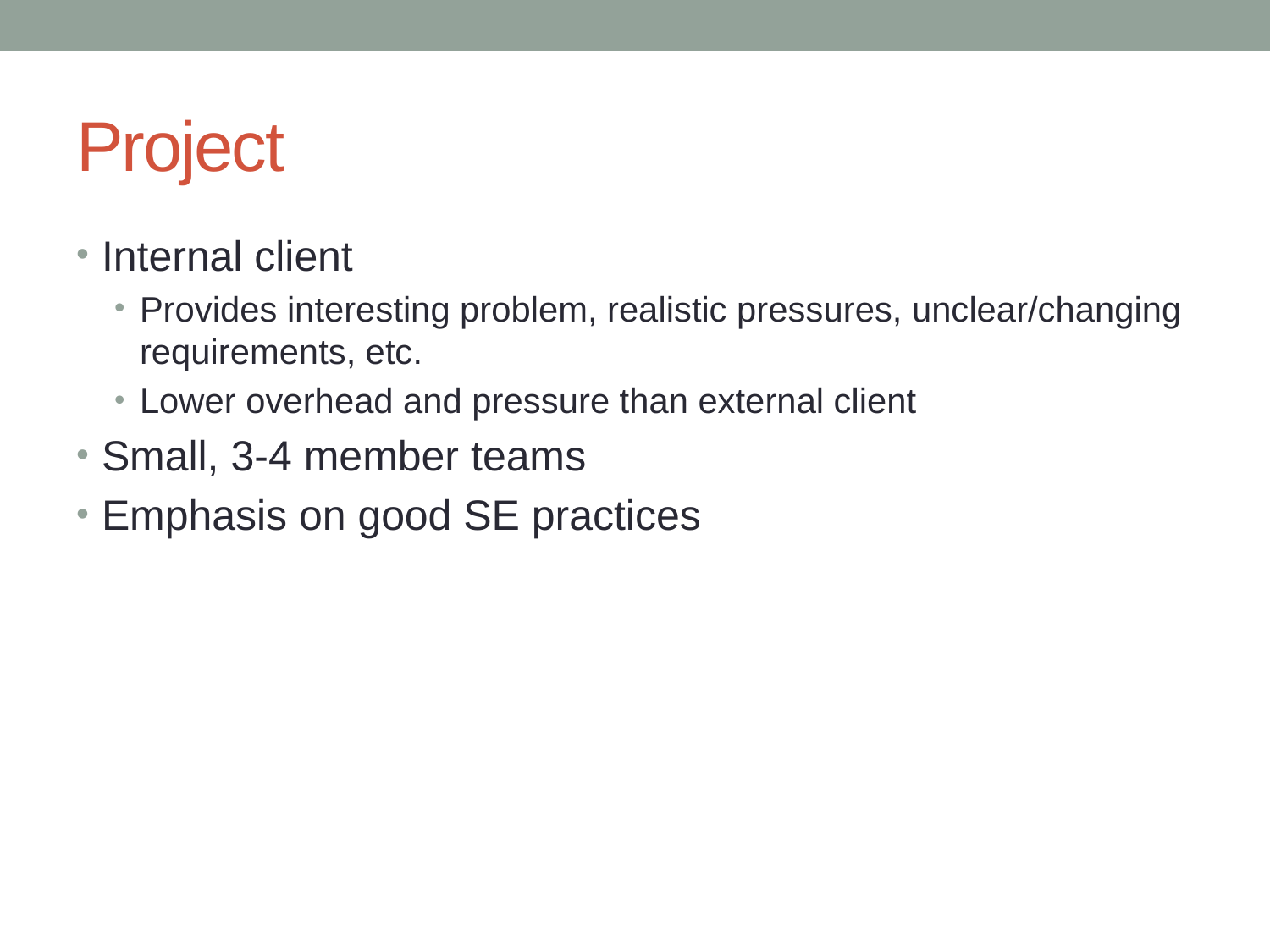

# Project
Internal client
Provides interesting problem, realistic pressures, unclear/changing requirements, etc.
Lower overhead and pressure than external client
Small, 3-4 member teams
Emphasis on good SE practices